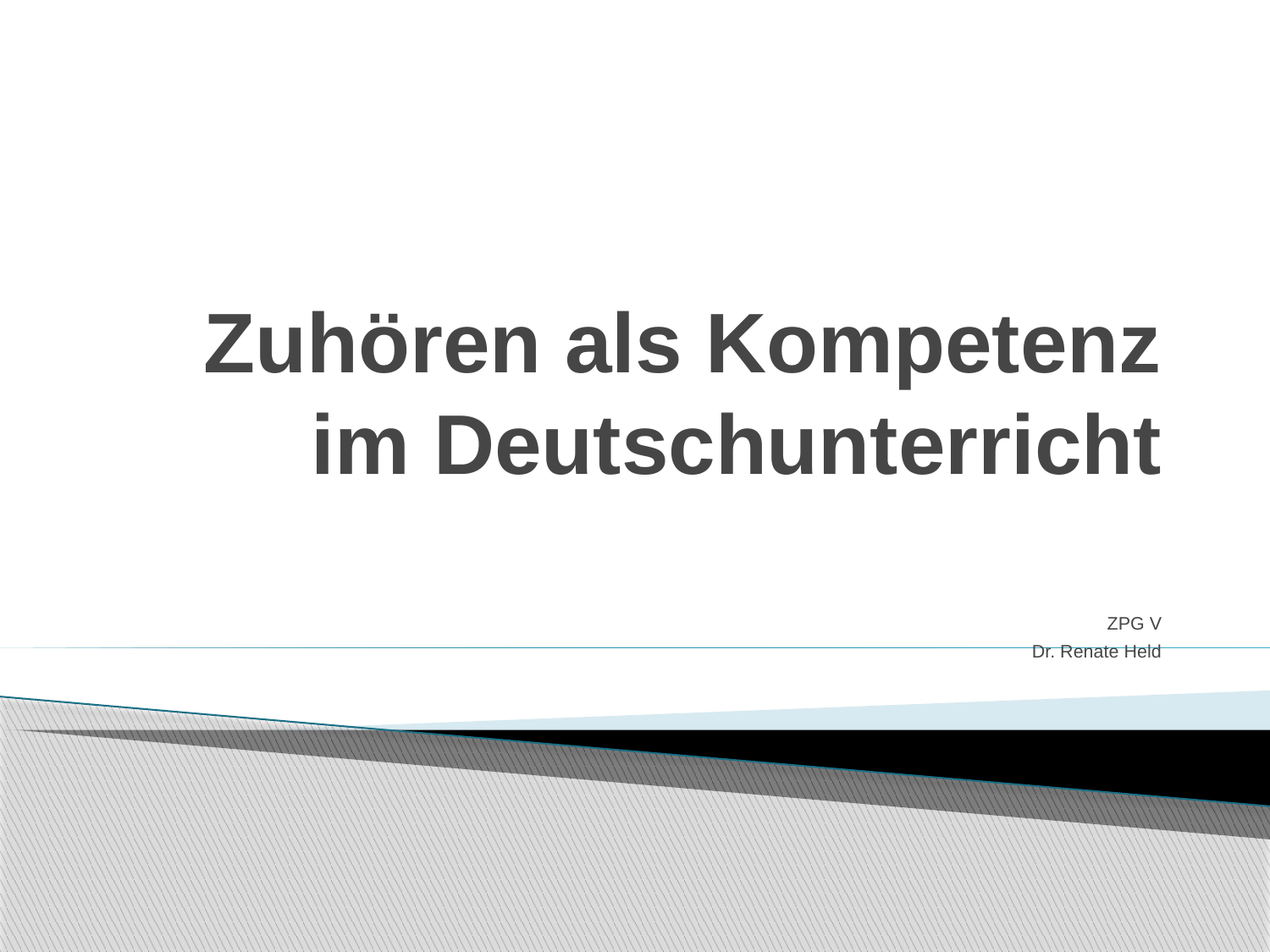

# Zuhören als Kompetenz im Deutschunterricht
ZPG V
Dr. Renate Held